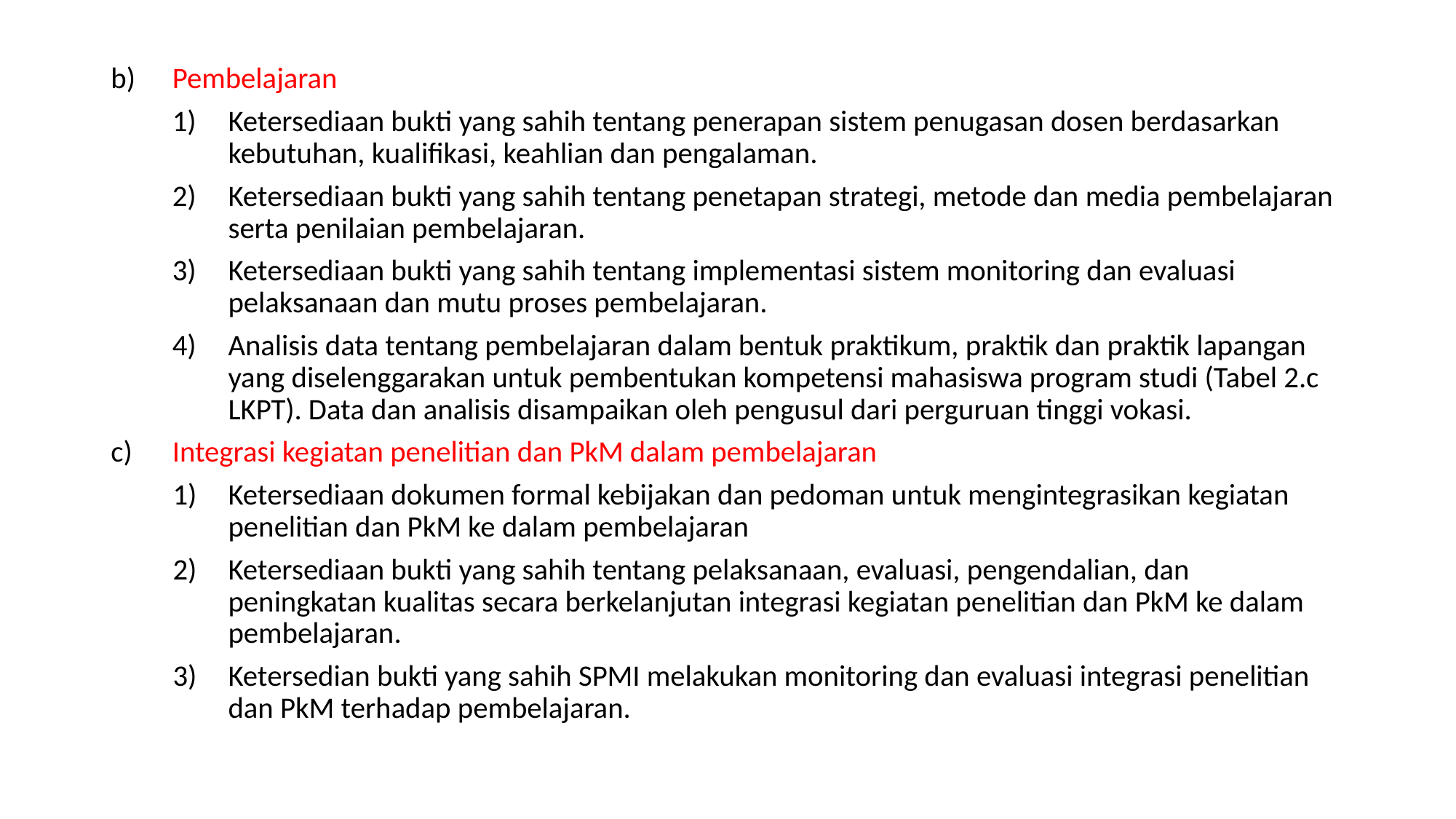

b) 	Pembelajaran
1) 	Ketersediaan bukti yang sahih tentang penerapan sistem penugasan dosen berdasarkan kebutuhan, kualifikasi, keahlian dan pengalaman.
2) 	Ketersediaan bukti yang sahih tentang penetapan strategi, metode dan media pembelajaran serta penilaian pembelajaran.
3) 	Ketersediaan bukti yang sahih tentang implementasi sistem monitoring dan evaluasi pelaksanaan dan mutu proses pembelajaran.
4) 	Analisis data tentang pembelajaran dalam bentuk praktikum, praktik dan praktik lapangan yang diselenggarakan untuk pembentukan kompetensi mahasiswa program studi (Tabel 2.c LKPT). Data dan analisis disampaikan oleh pengusul dari perguruan tinggi vokasi.
c) 	Integrasi kegiatan penelitian dan PkM dalam pembelajaran
Ketersediaan dokumen formal kebijakan dan pedoman untuk mengintegrasikan kegiatan penelitian dan PkM ke dalam pembelajaran
Ketersediaan bukti yang sahih tentang pelaksanaan, evaluasi, pengendalian, dan peningkatan kualitas secara berkelanjutan integrasi kegiatan penelitian dan PkM ke dalam pembelajaran.
Ketersedian bukti yang sahih SPMI melakukan monitoring dan evaluasi integrasi penelitian dan PkM terhadap pembelajaran.